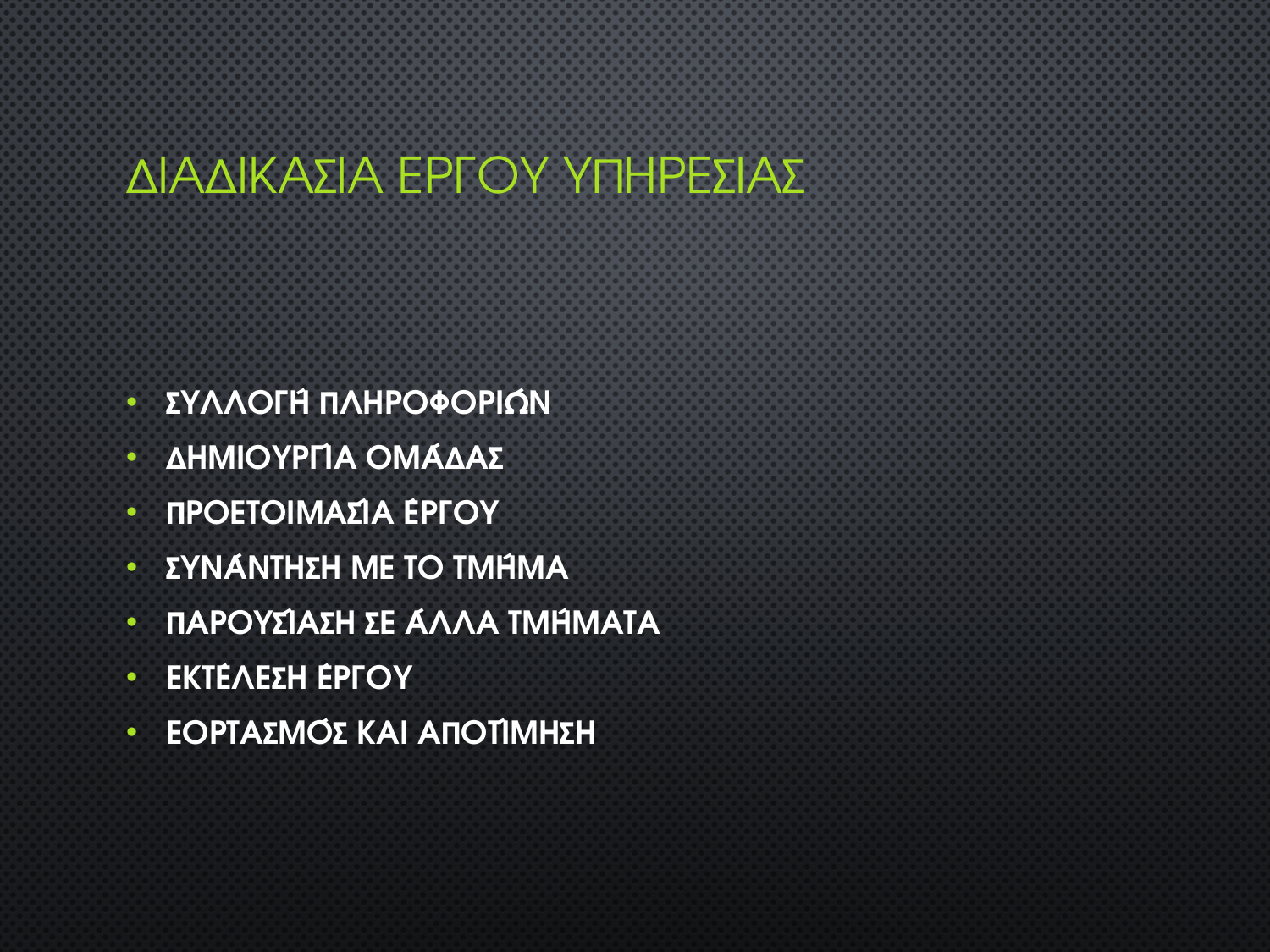

# ΔΙΑΔΙΚΑΣΙΑ ΕΡΓΟΥ ΥΠΗΡΕΣΙΑΣ
Συλλογή πληροφοριών
Δημιουργία ομάδας
Προετοιμασία έργου
Συνάντηση με το τμήμα
Παρουσίαση σε άλλα τμήματα
Εκτέλεση έργου
Εορτασμός και αποτίμηση